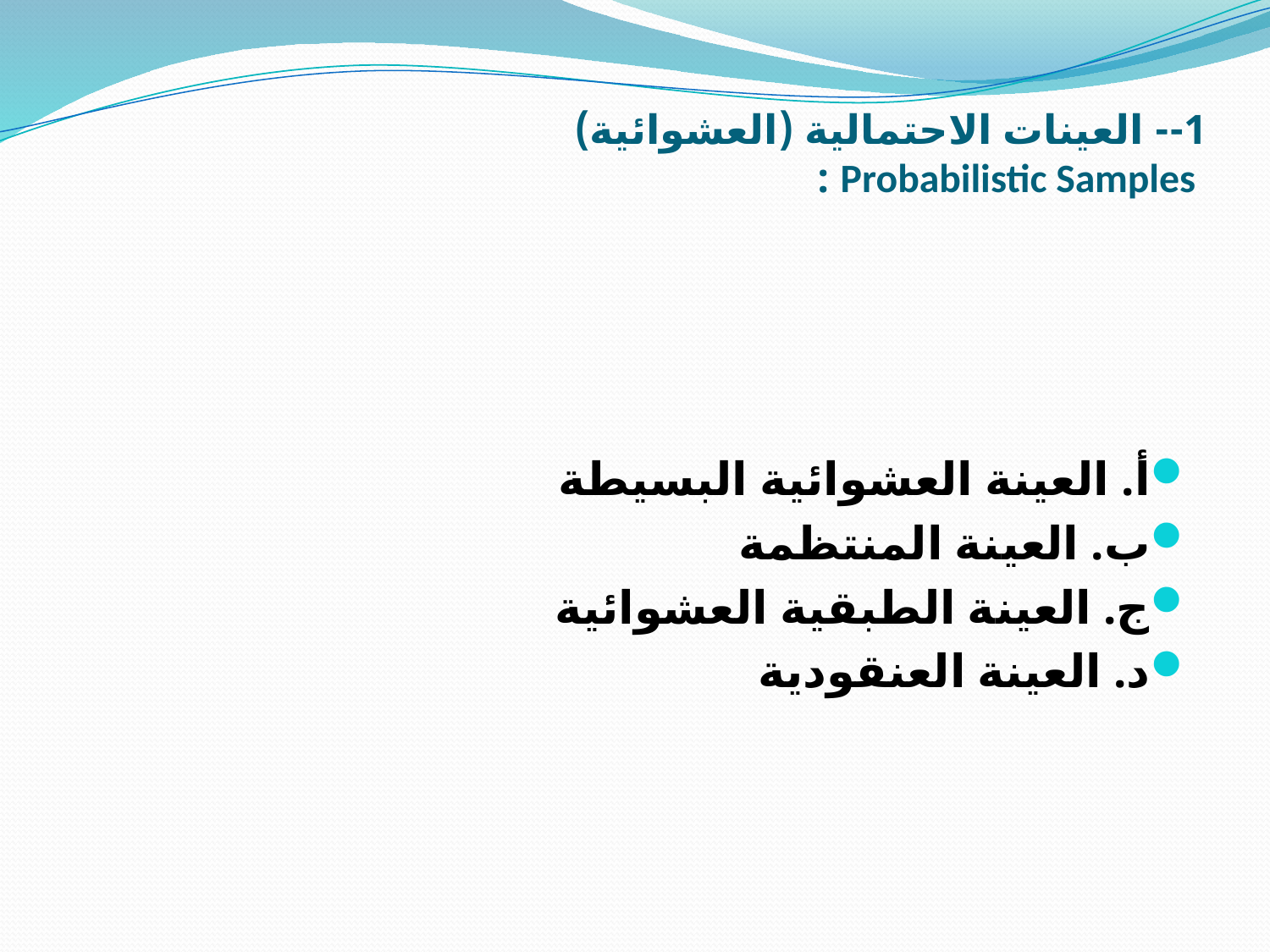

# 1-- العينات الاحتمالية (العشوائية) Probabilistic Samples :
أ‌. العينة العشوائية البسيطة
ب‌. العينة المنتظمة
ج. العينة الطبقية العشوائية
د. العينة العنقودية